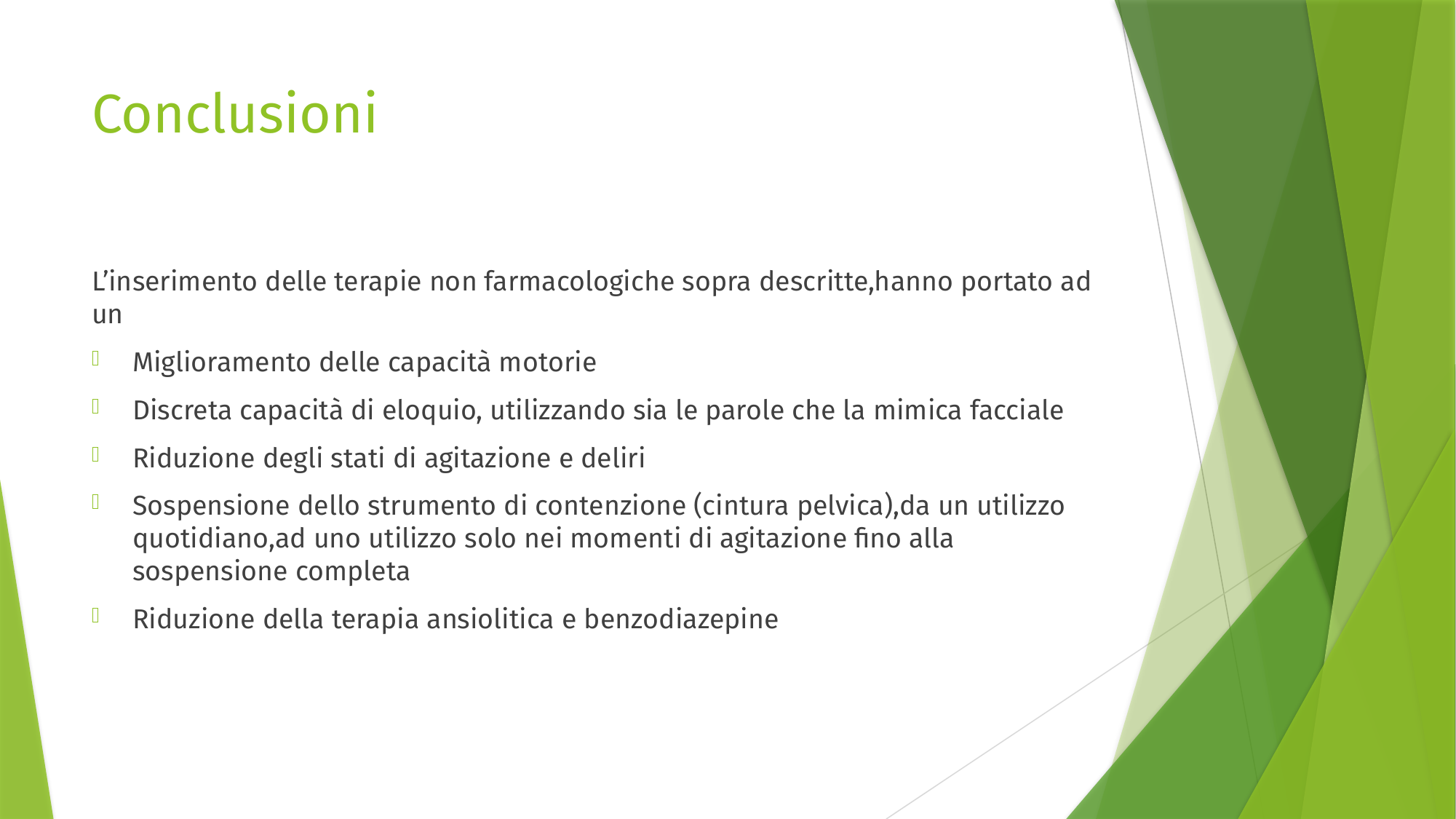

# Conclusioni
L’inserimento delle terapie non farmacologiche sopra descritte,hanno portato ad un
Miglioramento delle capacità motorie
Discreta capacità di eloquio, utilizzando sia le parole che la mimica facciale
Riduzione degli stati di agitazione e deliri
Sospensione dello strumento di contenzione (cintura pelvica),da un utilizzo quotidiano,ad uno utilizzo solo nei momenti di agitazione fino alla sospensione completa
Riduzione della terapia ansiolitica e benzodiazepine